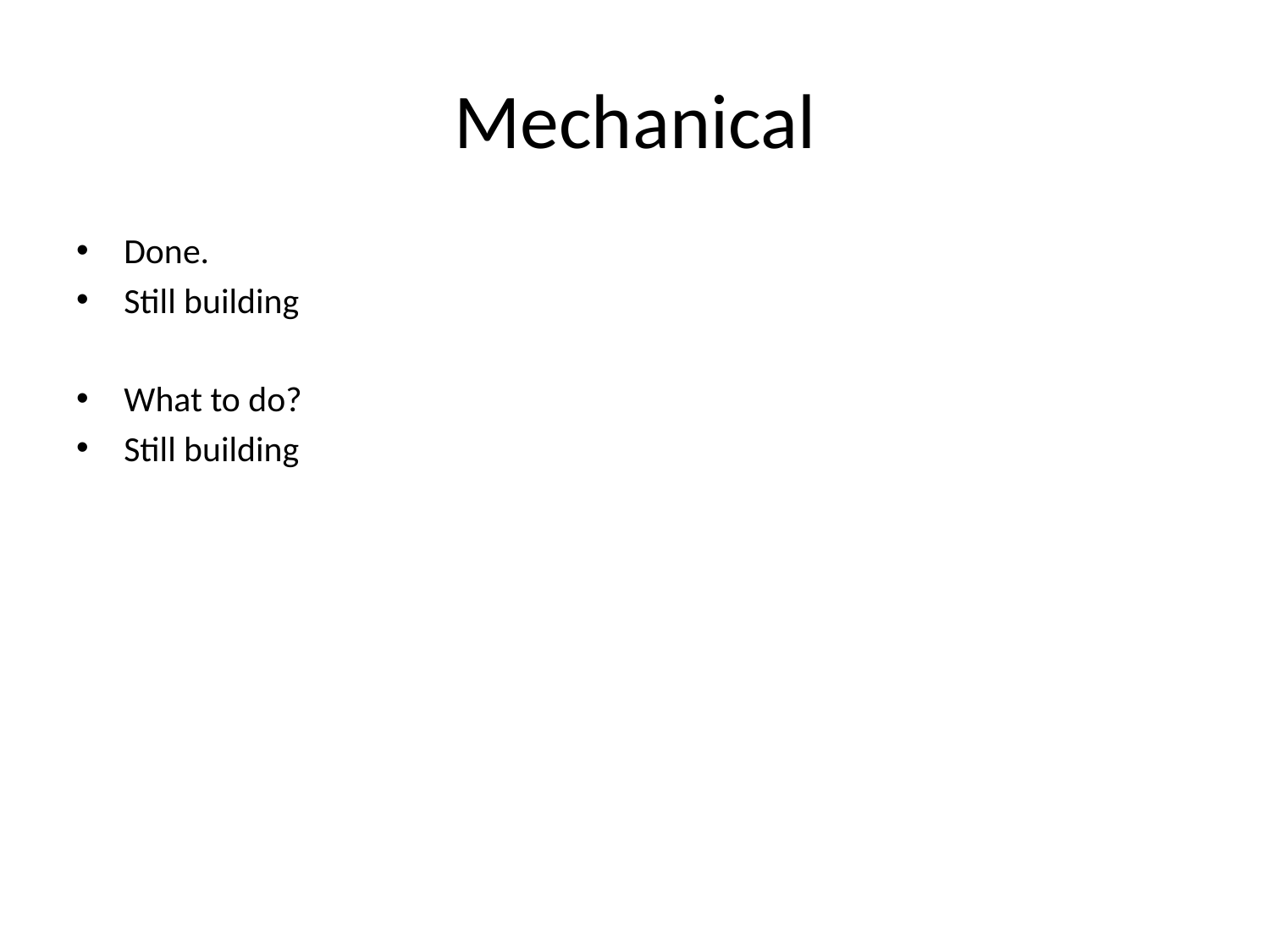

# Mechanical
Done.
Still building

What to do?
Still building